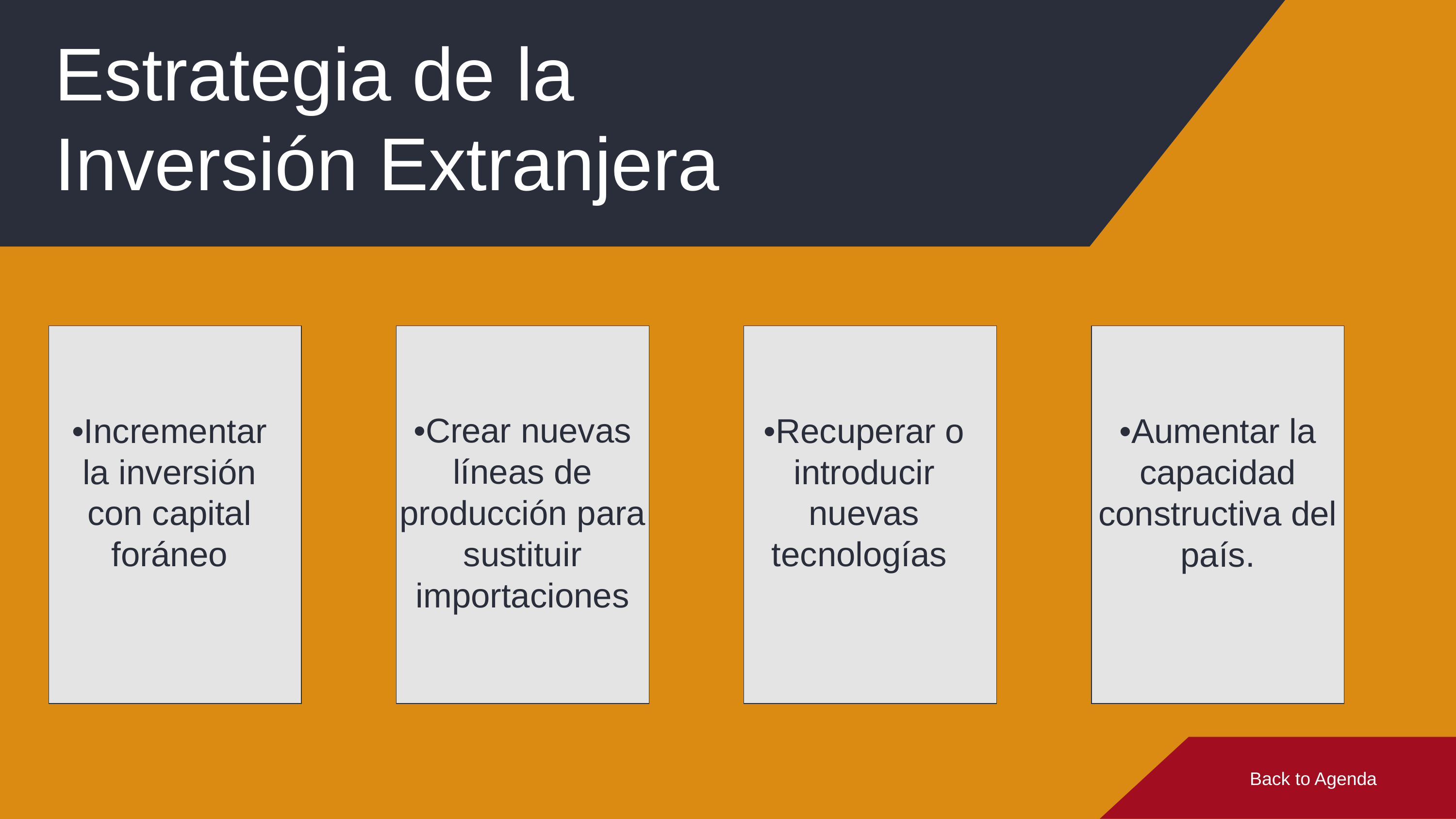

Estrategia de la
Inversión Extranjera

•Aumentar la capacidad constructiva del país.

•Incrementar la inversión con capital foráneo

•Crear nuevas líneas de producción para sustituir importaciones

•Recuperar o introducir nuevas tecnologías

Back to Agenda